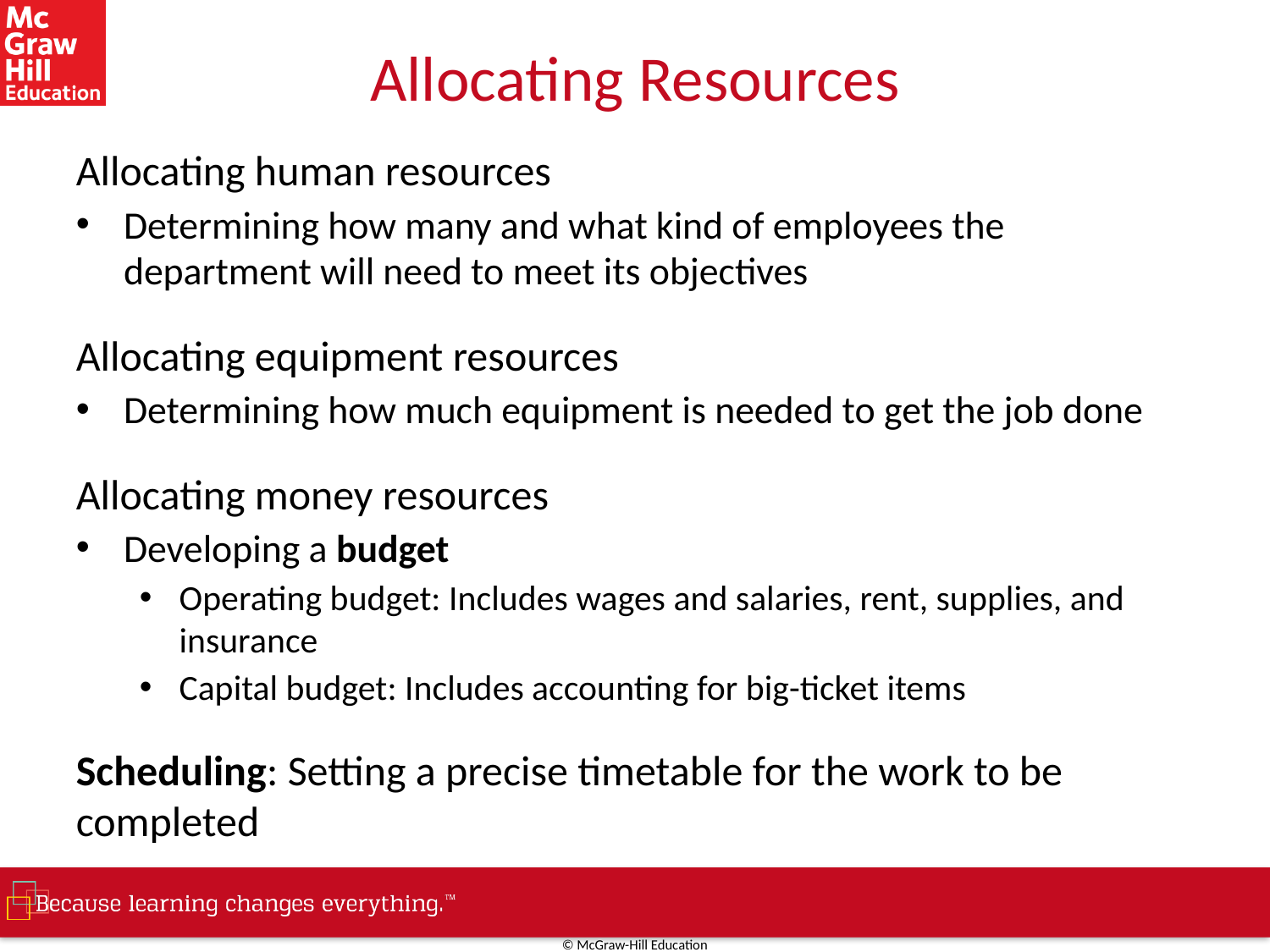

# Allocating Resources
Allocating human resources
Determining how many and what kind of employees the department will need to meet its objectives

Allocating equipment resources
Determining how much equipment is needed to get the job done

Allocating money resources
Developing a budget
Operating budget: Includes wages and salaries, rent, supplies, and insurance
Capital budget: Includes accounting for big-ticket items

Scheduling: Setting a precise timetable for the work to be completed